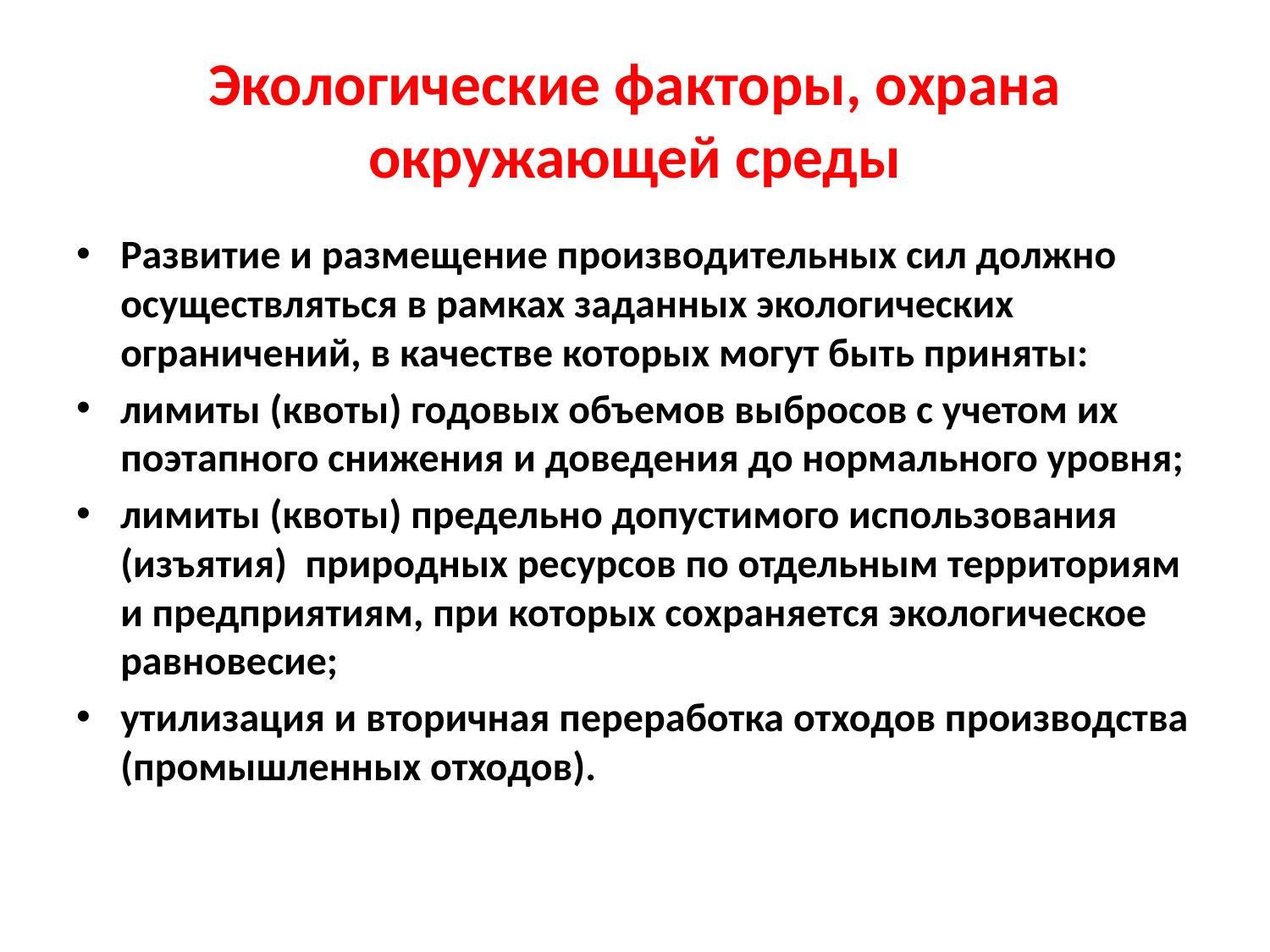

# Экологические факторы, охрана окружающей среды
Развитие и размещение производительных сил должно осуществляться в рамках заданных экологических ограничений, в качестве которых могут быть приняты:
лимиты (квоты) годовых объемов выбросов с учетом их поэтапного снижения и доведения до нормального уровня;
лимиты (квоты) предельно допустимого использования (изъятия)  природных ресурсов по отдельным территориям и предприятиям, при которых сохраняется экологическое равновесие;
утилизация и вторичная переработка отходов производства (промышленных отходов).